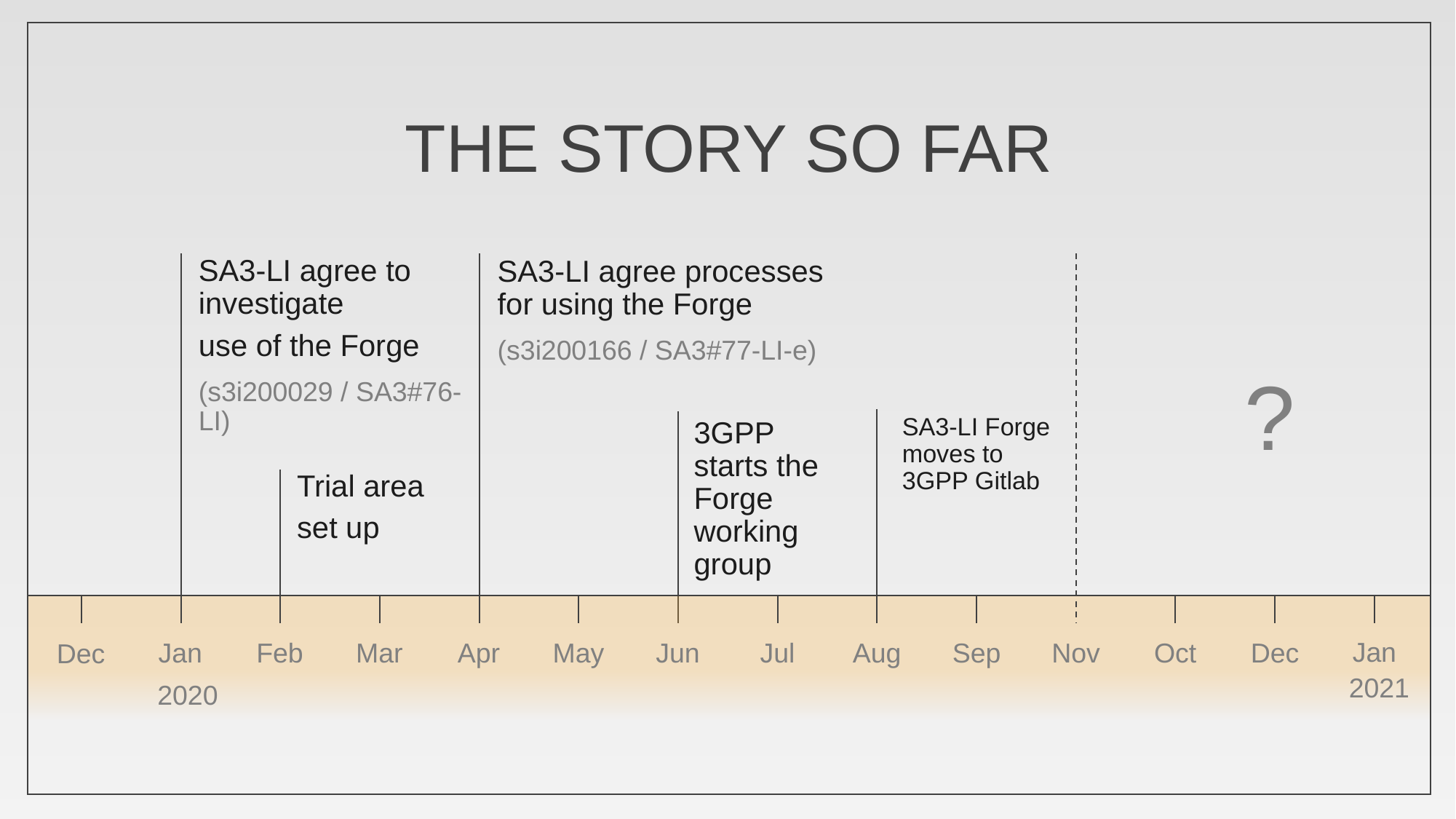

# THE STORY SO FAR
SA3-LI agree to investigate
use of the Forge
(s3i200029 / SA3#76-LI)
SA3-LI agree processes for using the Forge
(s3i200166 / SA3#77-LI-e)
?
SA3-LI Forge moves to 3GPP Gitlab
3GPP starts the Forge working group
Trial area
set up

Jan
Jan
Feb
Mar
Apr
May
Jun
Jul
Aug
Sep
Nov
Oct
Dec
Dec
2021
2020